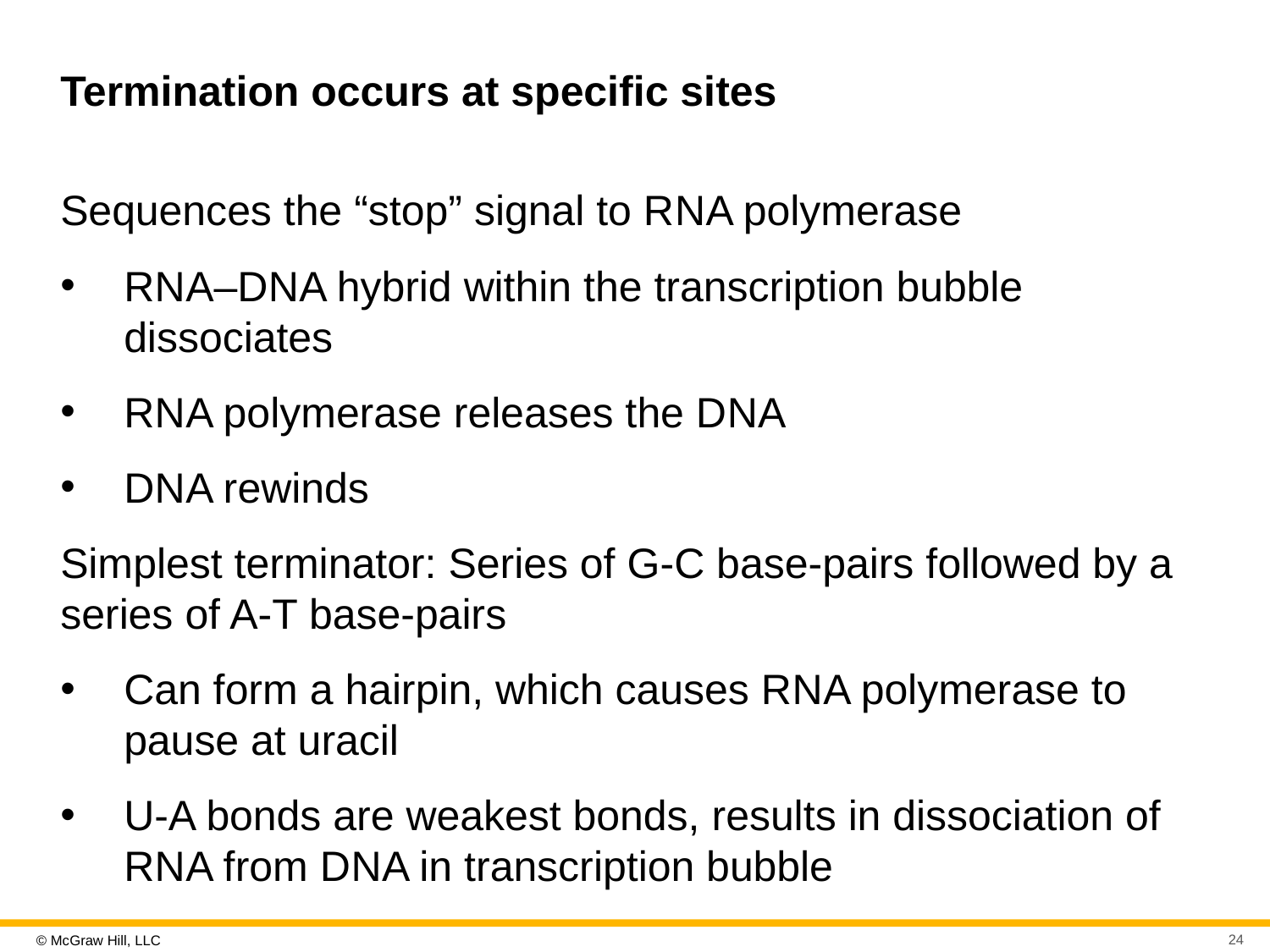

# Termination occurs at specific sites
Sequences the “stop” signal to R N A polymerase
R N A–D N A hybrid within the transcription bubble dissociates
R N A polymerase releases the D N A
D N A rewinds
Simplest terminator: Series of G-C base-pairs followed by a series of A-T base-pairs
Can form a hairpin, which causes R N A polymerase to pause at uracil
U-A bonds are weakest bonds, results in dissociation of R N A from D N A in transcription bubble
24